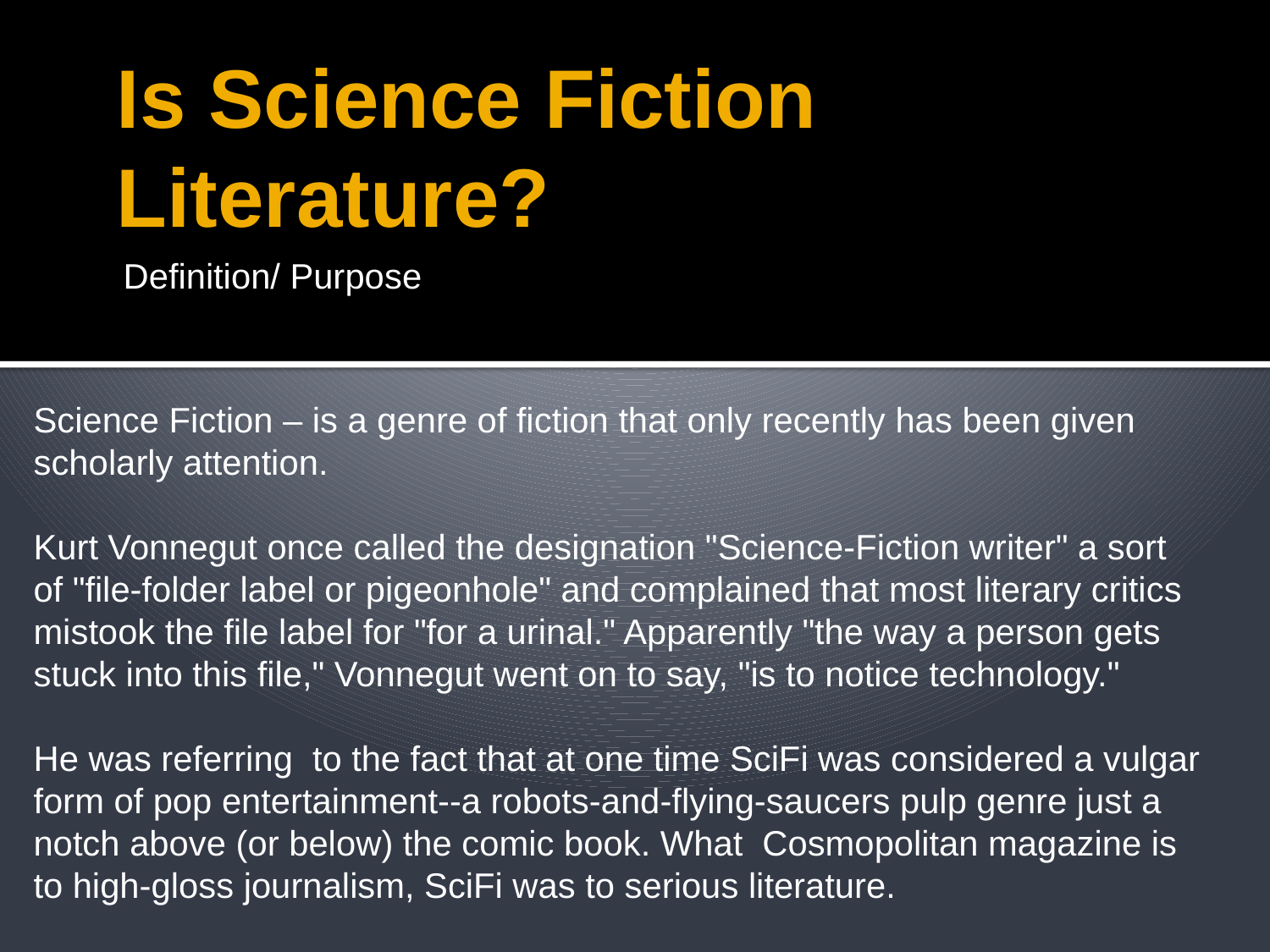

# Is Science Fiction Literature?
Definition/ Purpose
Science Fiction – is a genre of fiction that only recently has been given scholarly attention.

Kurt Vonnegut once called the designation "Science-Fiction writer" a sort of "file-folder label or pigeonhole" and complained that most literary critics mistook the file label for "for a urinal." Apparently "the way a person gets stuck into this file," Vonnegut went on to say, "is to notice technology."

He was referring  to the fact that at one time SciFi was considered a vulgar form of pop entertainment--a robots-and-flying-saucers pulp genre just a notch above (or below) the comic book. What  Cosmopolitan magazine is to high-gloss journalism, SciFi was to serious literature.